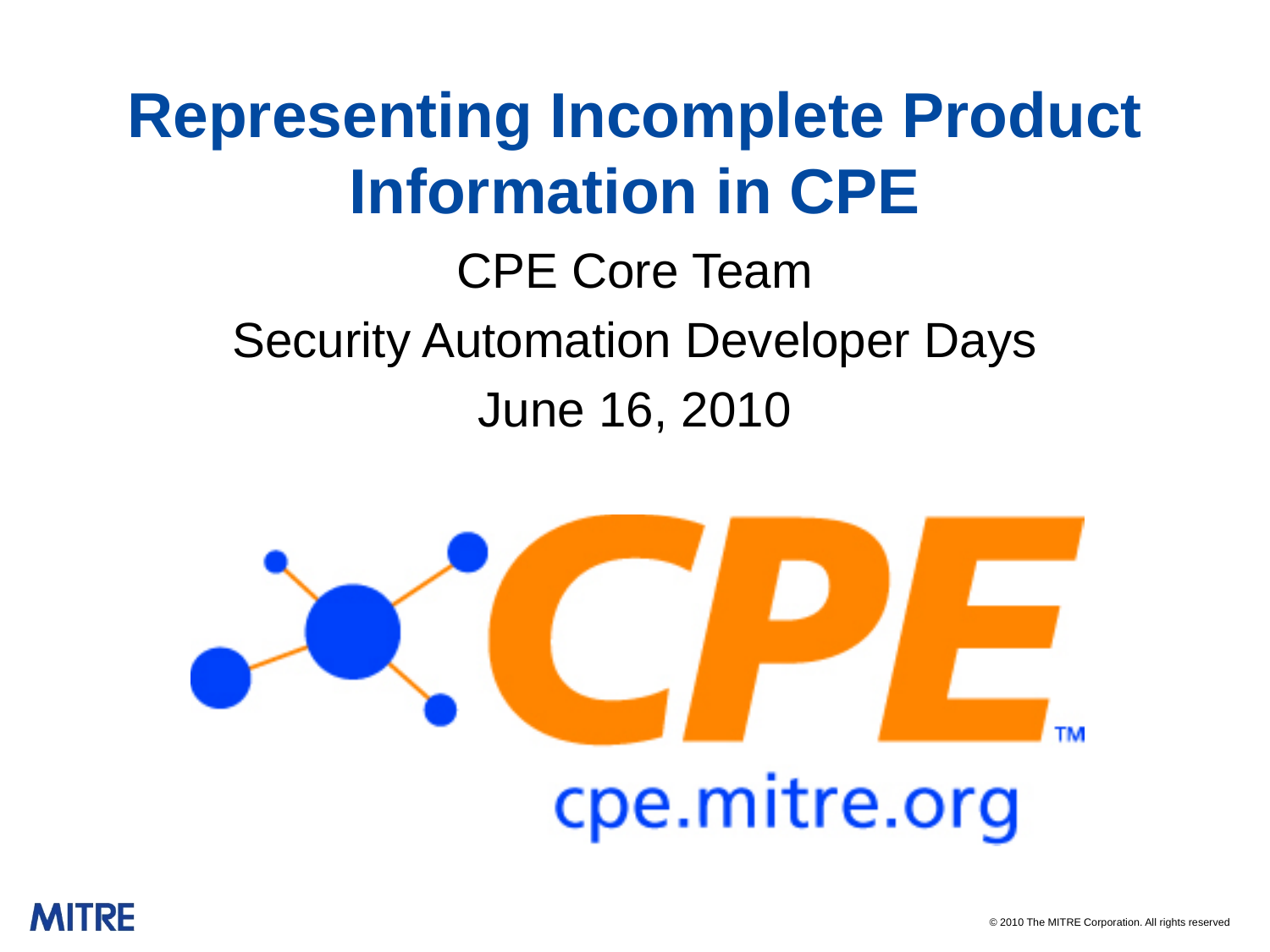

# Representing Incomplete Product Information in CPE
CPE Core Team
Security Automation Developer Days
June 16, 2010